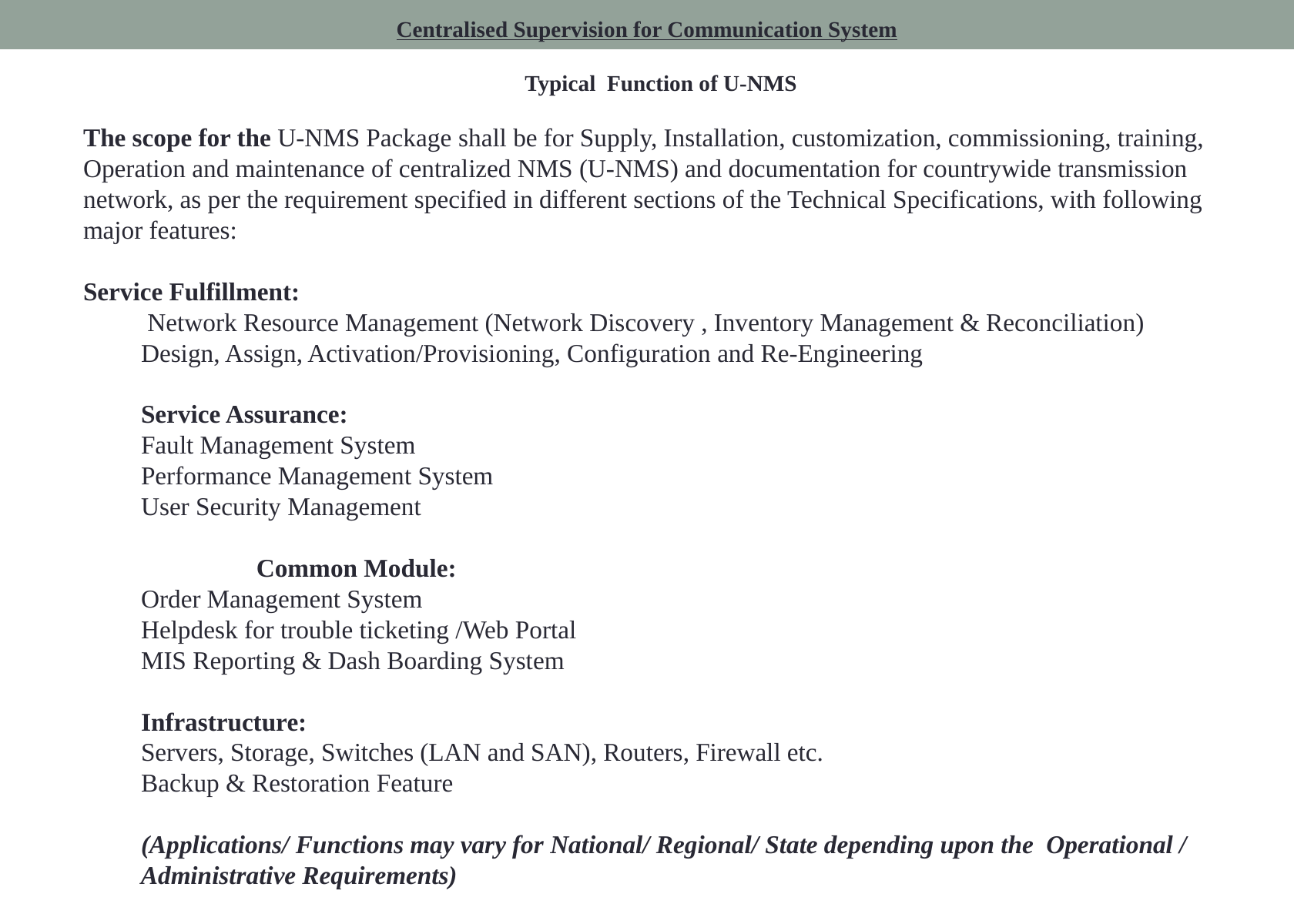

Centralised Supervision for Communication System

     Typical  Function of U-NMS
The scope for the U-NMS Package shall be for Supply, Installation, customization, commissioning, training, Operation and maintenance of centralized NMS (U-NMS) and documentation for countrywide transmission network, as per the requirement specified in different sections of the Technical Specifications, with following major features:

Service Fulfillment:
 Network Resource Management (Network Discovery , Inventory Management & Reconciliation)
Design, Assign, Activation/Provisioning, Configuration and Re-Engineering

Service Assurance:
Fault Management System
Performance Management System
User Security Management

	Common Module:
Order Management System
Helpdesk for trouble ticketing /Web Portal
MIS Reporting & Dash Boarding System

Infrastructure:
Servers, Storage, Switches (LAN and SAN), Routers, Firewall etc.
Backup & Restoration Feature

(Applications/ Functions may vary for National/ Regional/ State depending upon the  Operational / Administrative Requirements)